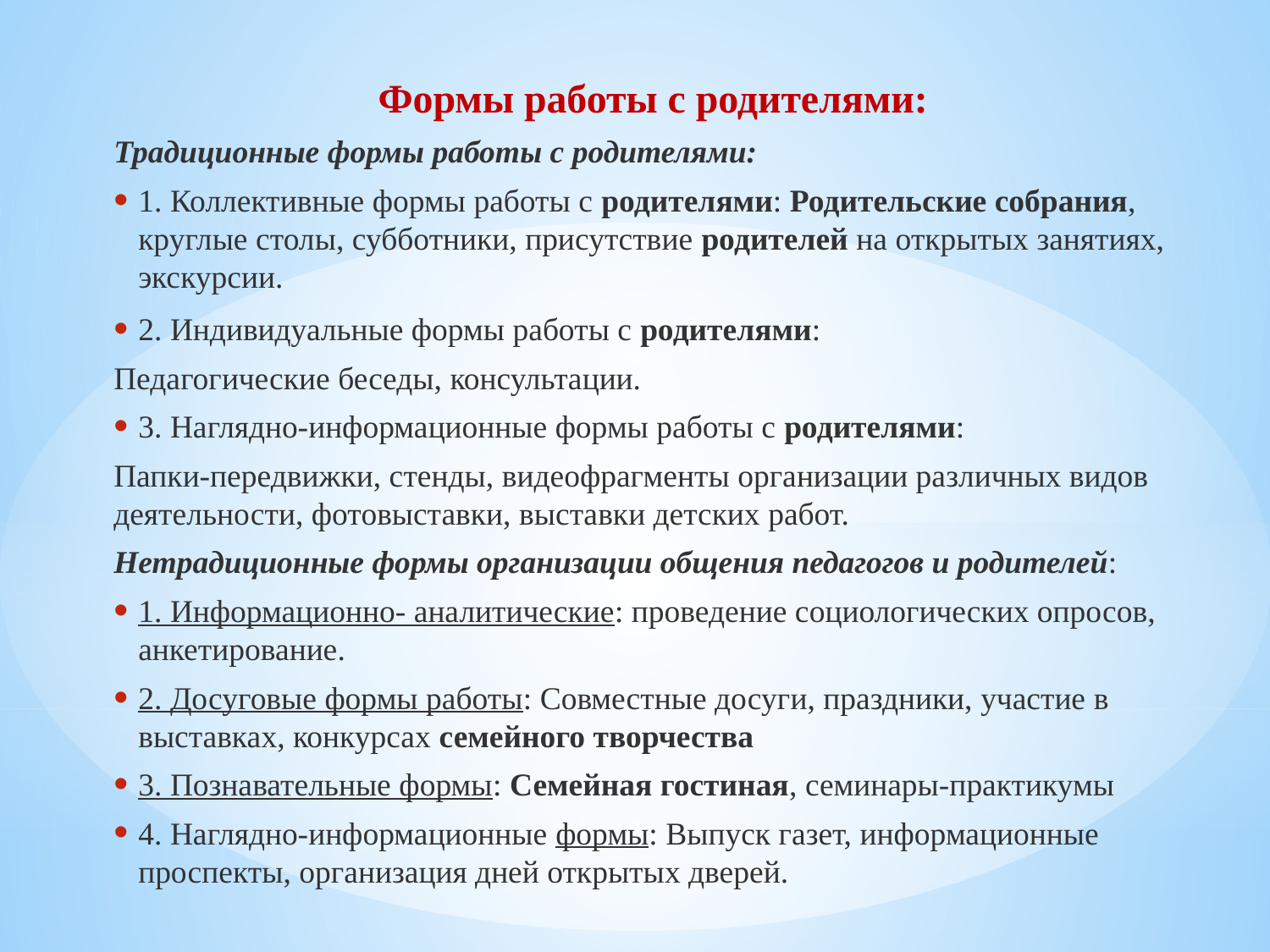

Формы работы с родителями:
Традиционные формы работы с родителями:
1. Коллективные формы работы с родителями: Родительские собрания, круглые столы, субботники, присутствие родителей на открытых занятиях, экскурсии.
2. Индивидуальные формы работы с родителями:
Педагогические беседы, консультации.
3. Наглядно-информационные формы работы с родителями:
Папки-передвижки, стенды, видеофрагменты организации различных видов деятельности, фотовыставки, выставки детских работ.
Нетрадиционные формы организации общения педагогов и родителей:
1. Информационно- аналитические: проведение социологических опросов, анкетирование.
2. Досуговые формы работы: Совместные досуги, праздники, участие в выставках, конкурсах семейного творчества
3. Познавательные формы: Семейная гостиная, семинары-практикумы
4. Наглядно-информационные формы: Выпуск газет, информационные проспекты, организация дней открытых дверей.

#